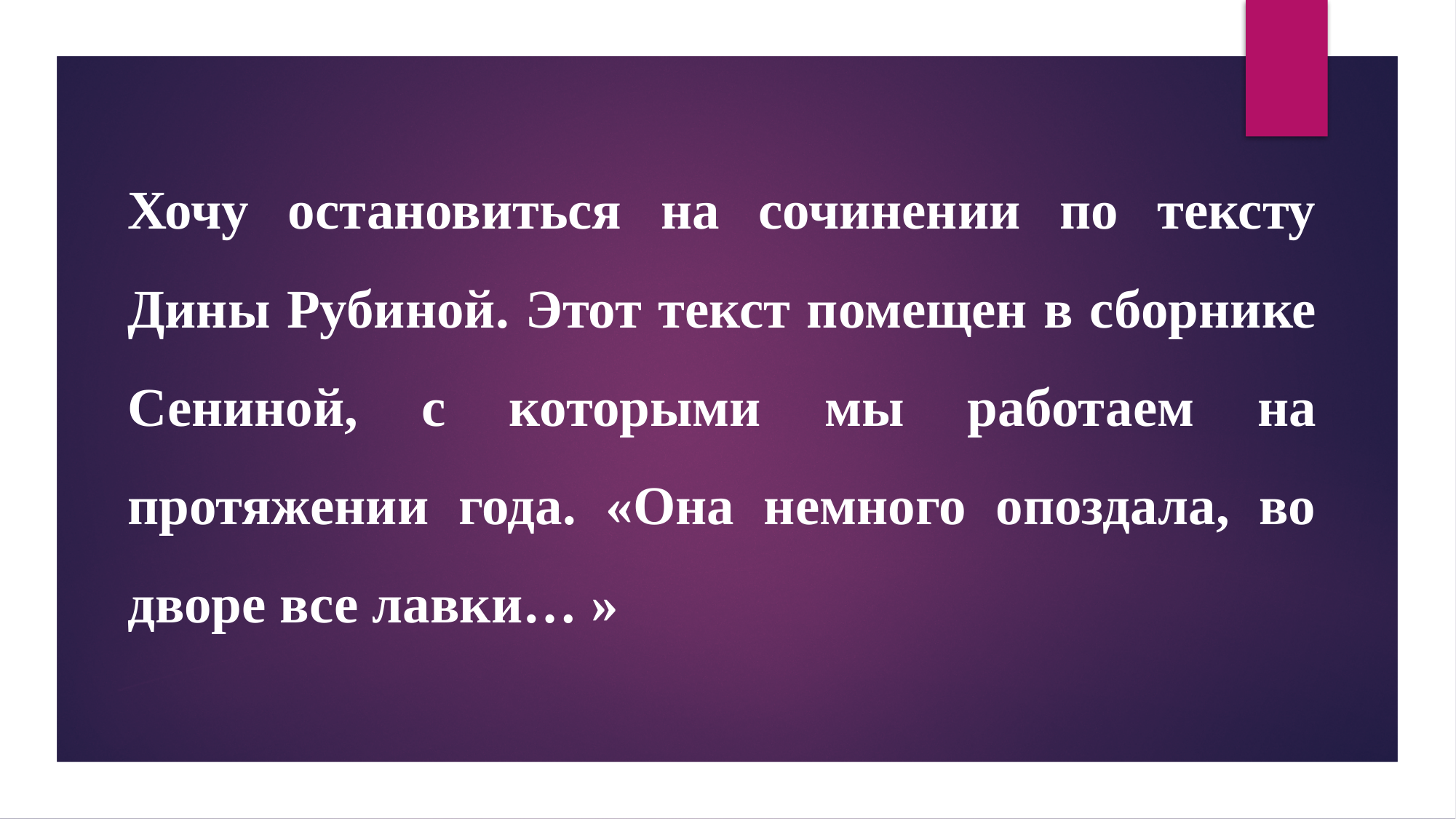

Хочу остановиться на сочинении по тексту Дины Рубиной. Этот текст помещен в сборнике Сениной, с которыми мы работаем на протяжении года. «Она немного опоздала, во дворе все лавки… »